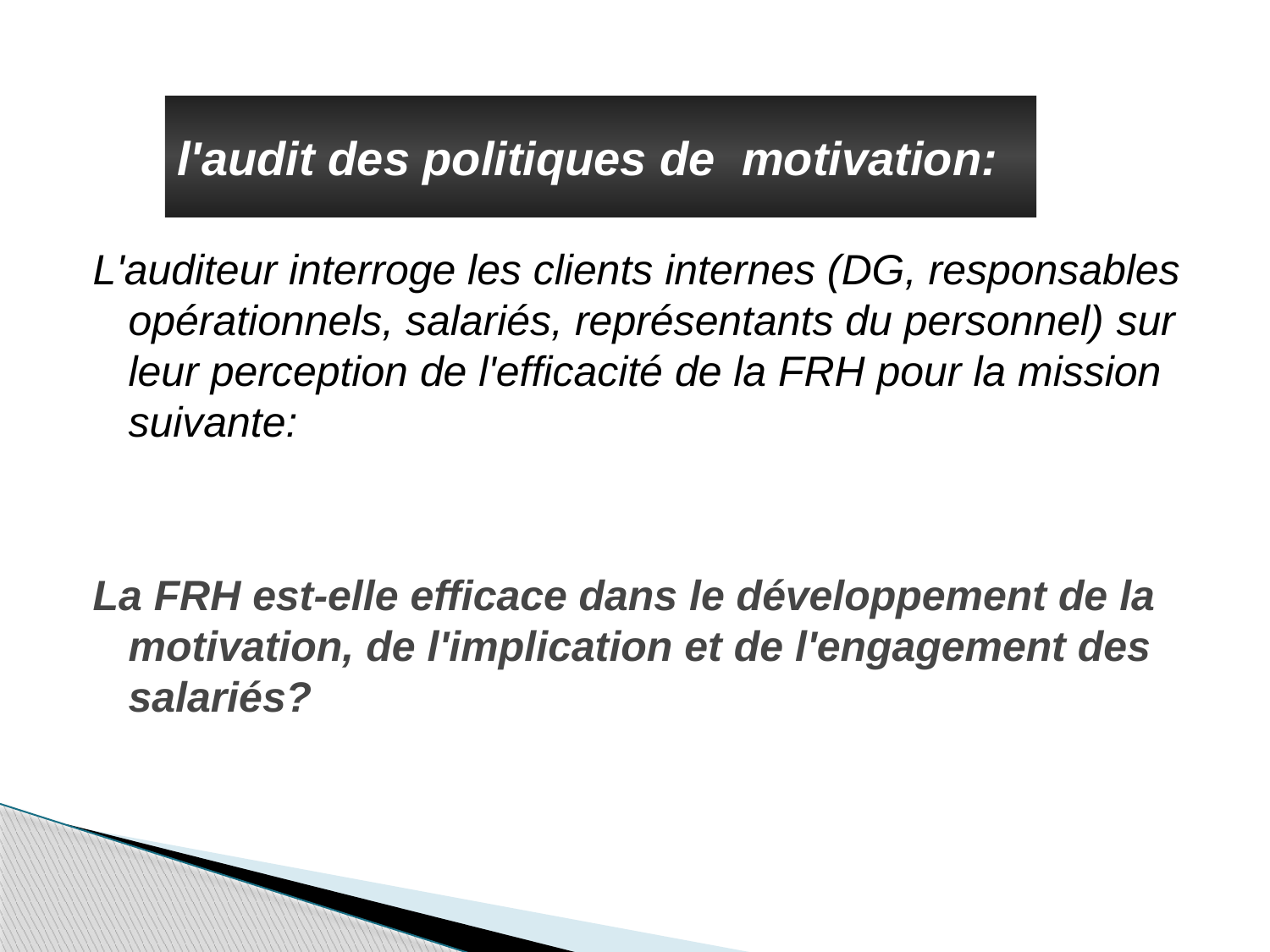

# l'audit des politiques de  motivation:
L'auditeur interroge les clients internes (DG, responsables opérationnels, salariés, représentants du personnel) sur leur perception de l'efficacité de la FRH pour la mission suivante:

La FRH est-elle efficace dans le développement de la motivation, de l'implication et de l'engagement des salariés?